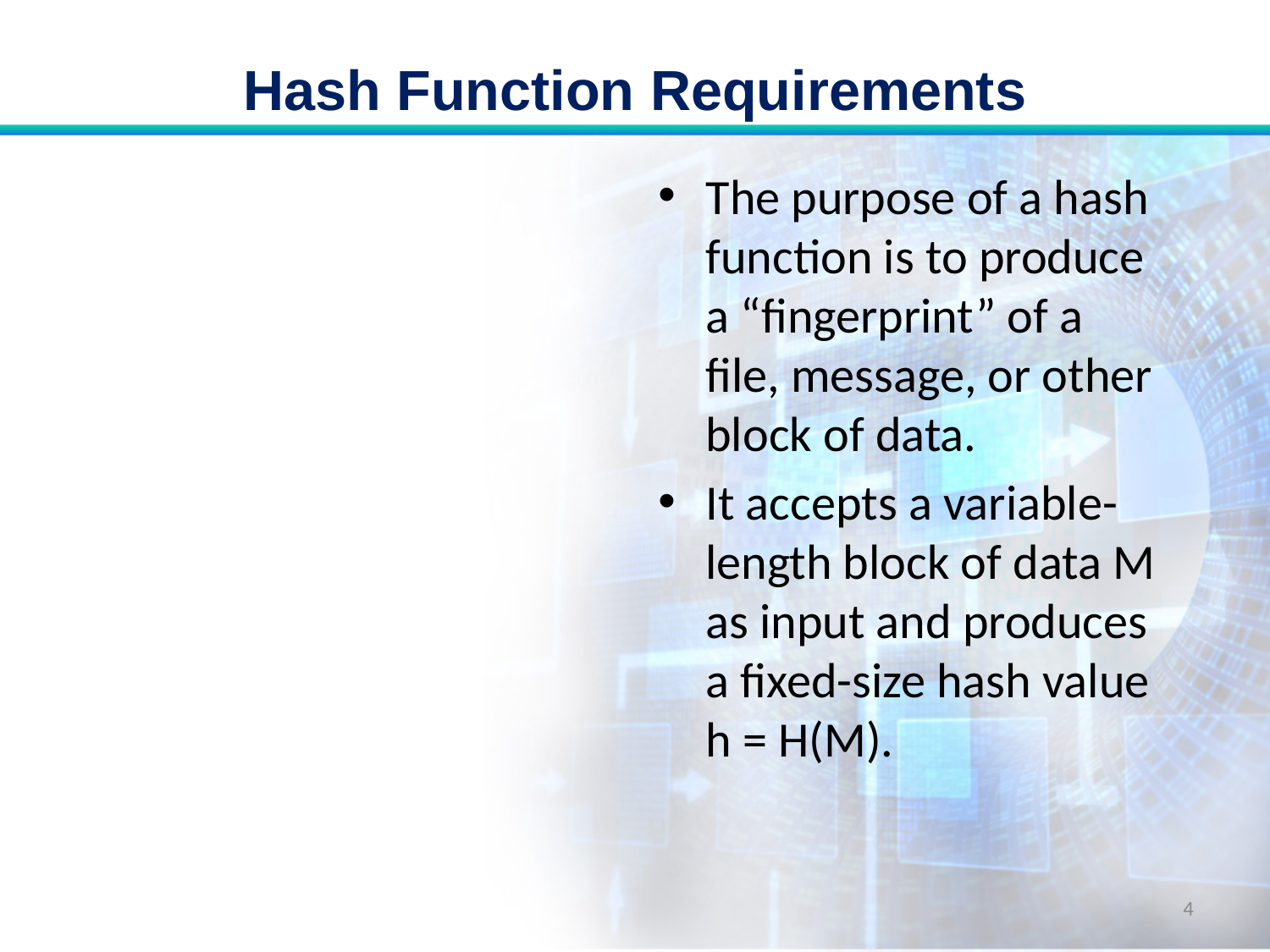

# Hash Function Requirements
The purpose of a hash function is to produce a “fingerprint” of a file, message, or other block of data.
It accepts a variable-length block of data M as input and produces a fixed-size hash value h = H(M).
4